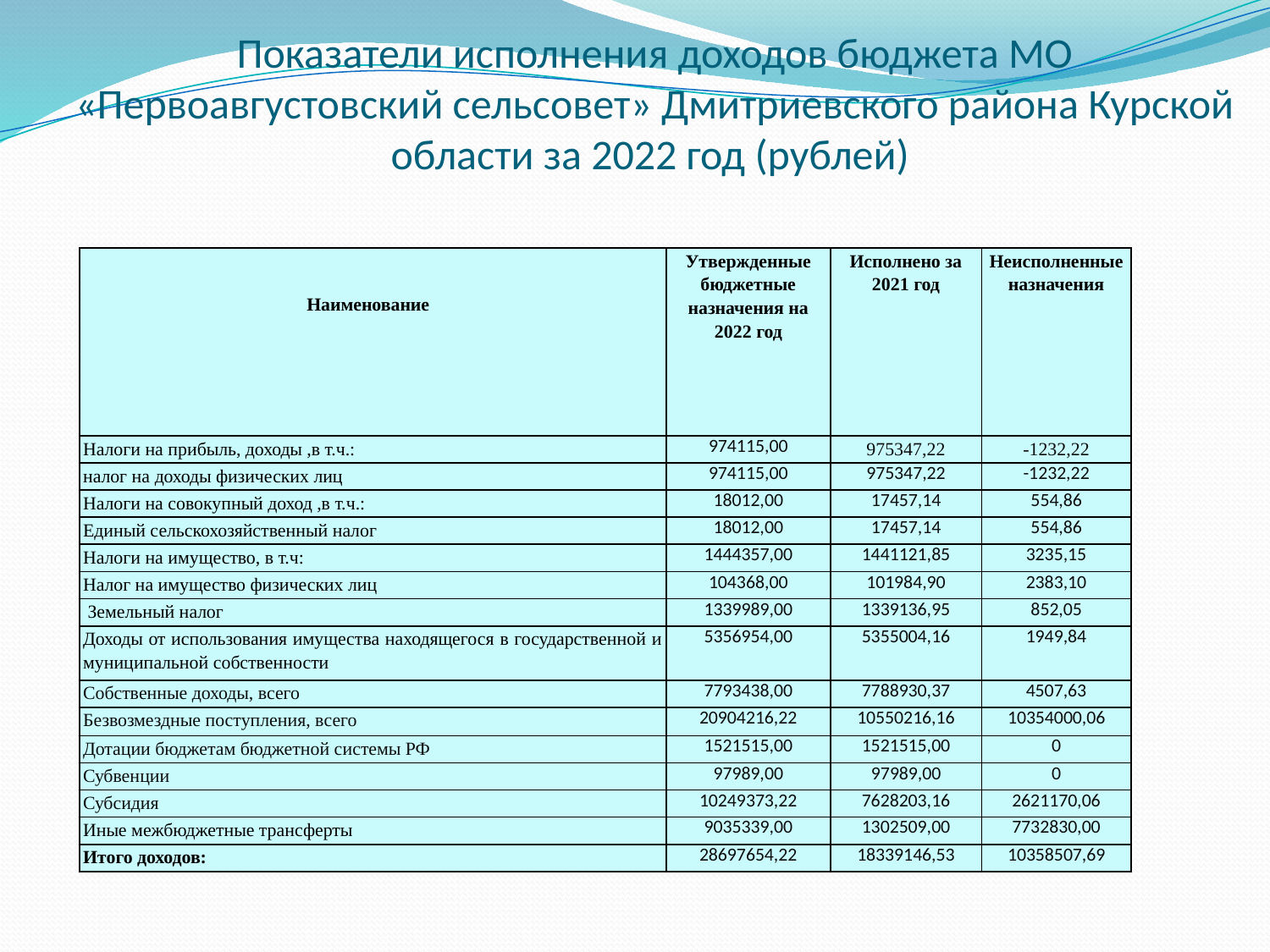

# Показатели исполнения доходов бюджета МО «Первоавгустовский сельсовет» Дмитриевского района Курской области за 2022 год (рублей)
|  | Утвержденные бюджетные назначения на 2022 год | Исполнено за 2021 год | Неисполненные назначения |
| --- | --- | --- | --- |
|  |  |  |  |
| Наименование |  |  |  |
|  |  |  |  |
| Налоги на прибыль, доходы ,в т.ч.: | 974115,00 | 975347,22 | -1232,22 |
| налог на доходы физических лиц | 974115,00 | 975347,22 | -1232,22 |
| Налоги на совокупный доход ,в т.ч.: | 18012,00 | 17457,14 | 554,86 |
| Единый сельскохозяйственный налог | 18012,00 | 17457,14 | 554,86 |
| Налоги на имущество, в т.ч: | 1444357,00 | 1441121,85 | 3235,15 |
| Налог на имущество физических лиц | 104368,00 | 101984,90 | 2383,10 |
| Земельный налог | 1339989,00 | 1339136,95 | 852,05 |
| Доходы от использования имущества находящегося в государственной и муниципальной собственности | 5356954,00 | 5355004,16 | 1949,84 |
| Собственные доходы, всего | 7793438,00 | 7788930,37 | 4507,63 |
| Безвозмездные поступления, всего | 20904216,22 | 10550216,16 | 10354000,06 |
| Дотации бюджетам бюджетной системы РФ | 1521515,00 | 1521515,00 | 0 |
| Субвенции | 97989,00 | 97989,00 | 0 |
| Субсидия | 10249373,22 | 7628203,16 | 2621170,06 |
| Иные межбюджетные трансферты | 9035339,00 | 1302509,00 | 7732830,00 |
| Итого доходов: | 28697654,22 | 18339146,53 | 10358507,69 |